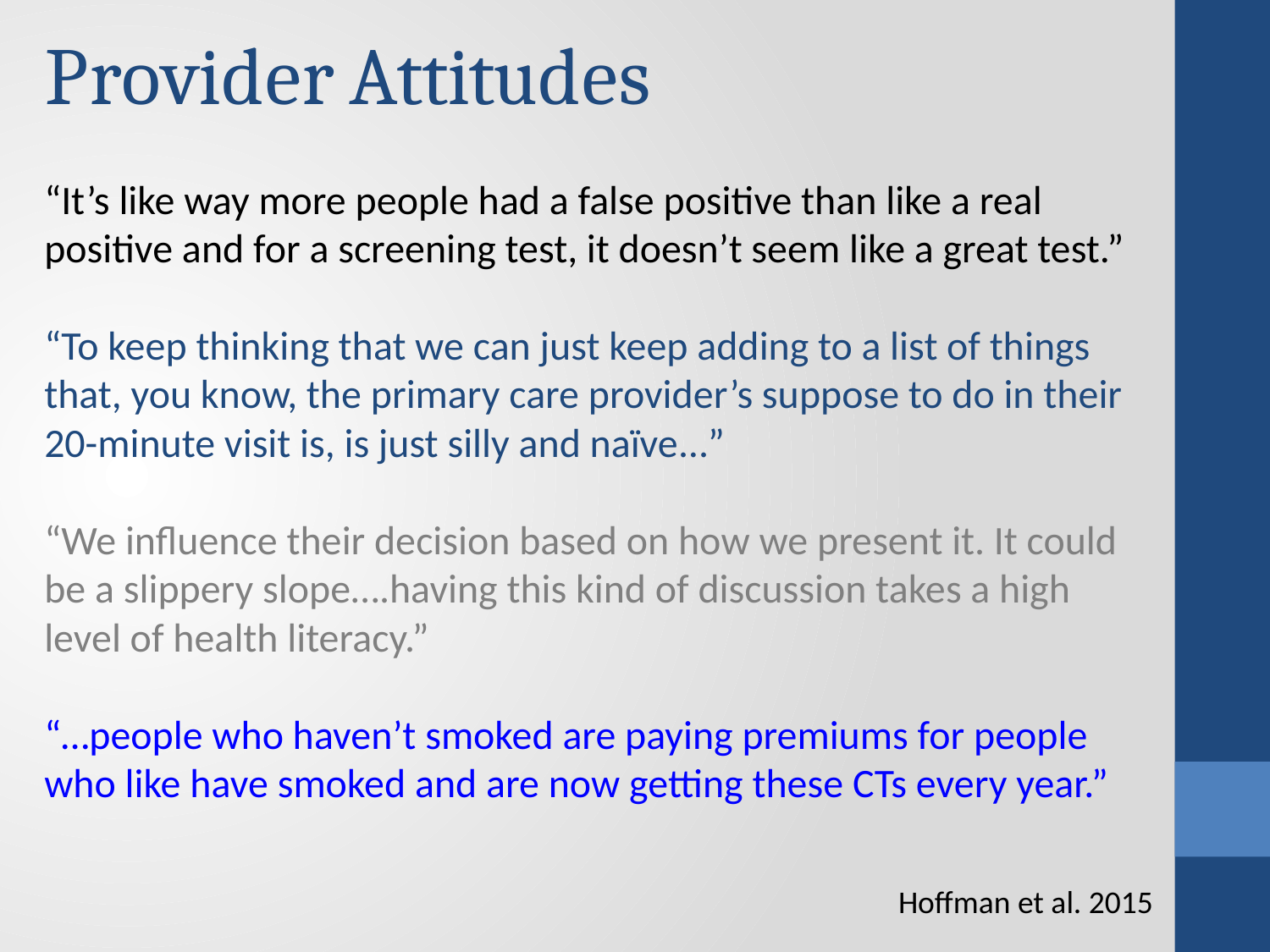

# Provider Attitudes
“It’s like way more people had a false positive than like a real positive and for a screening test, it doesn’t seem like a great test.”

“To keep thinking that we can just keep adding to a list of things that, you know, the primary care provider’s suppose to do in their 20-minute visit is, is just silly and naïve…”

“We influence their decision based on how we present it. It could be a slippery slope….having this kind of discussion takes a high level of health literacy.”

“…people who haven’t smoked are paying premiums for people who like have smoked and are now getting these CTs every year.”

Hoffman et al. 2015